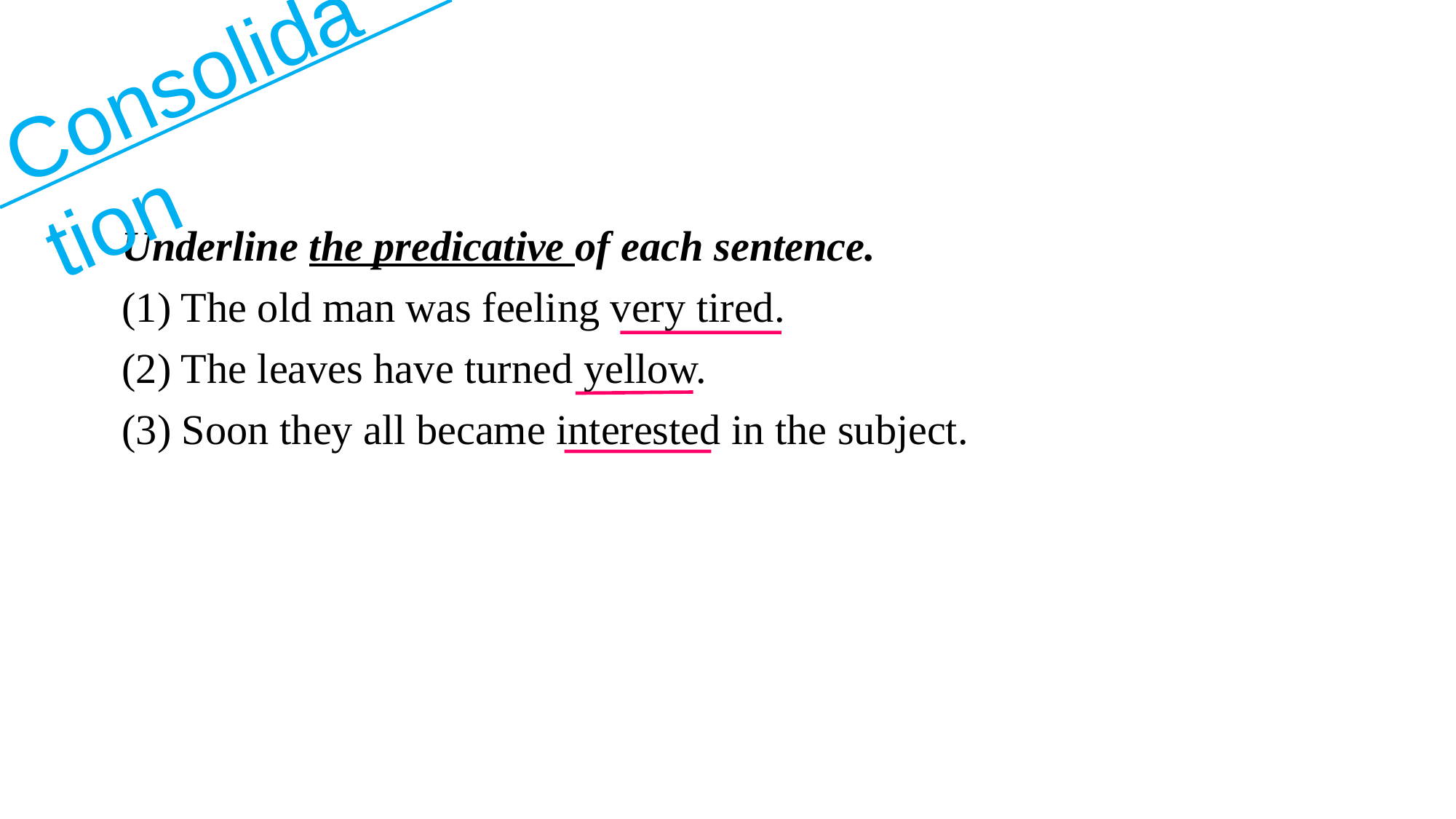

Consolidation
Underline the predicative of each sentence.
(1) The old man was feeling very tired.
(2) The leaves have turned yellow.
(3) Soon they all became interested in the subject.